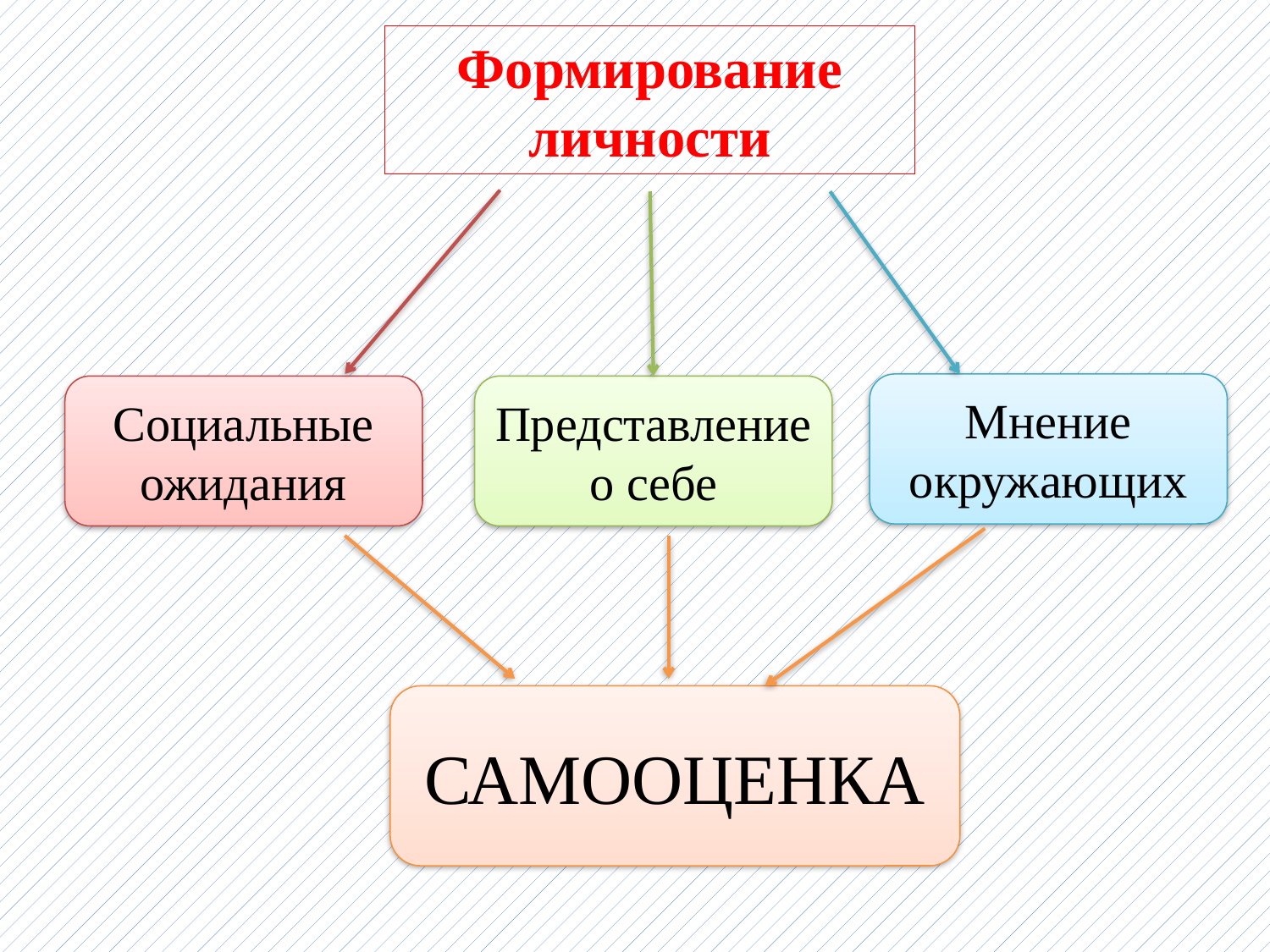

Формирование личности
Мнение окружающих
Социальные ожидания
Представление о себе
САМООЦЕНКА